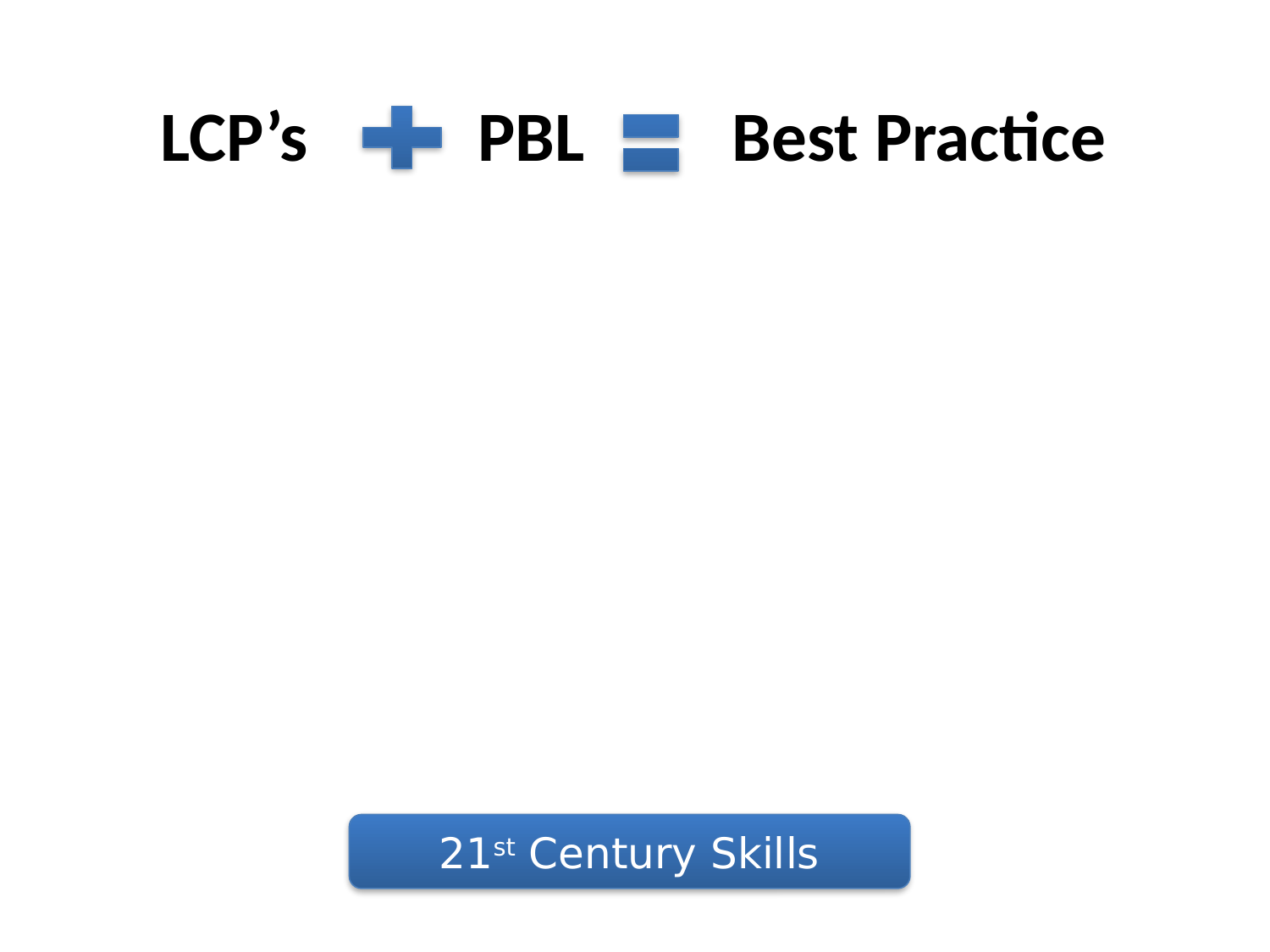

LCP’s
PBL
Best Practice

21st Century Skills